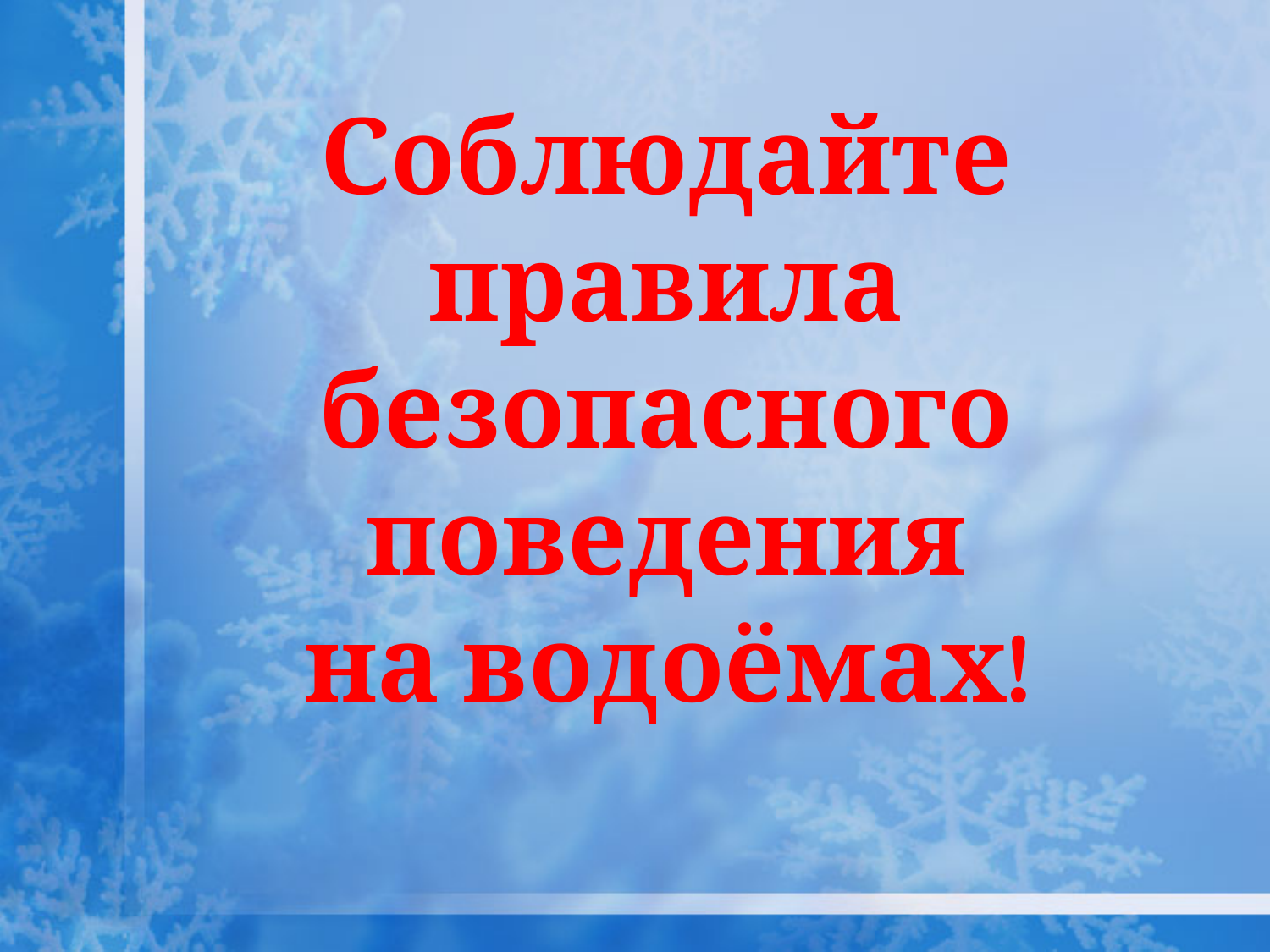

# Соблюдайте правила безопасного поведения на водоёмах!